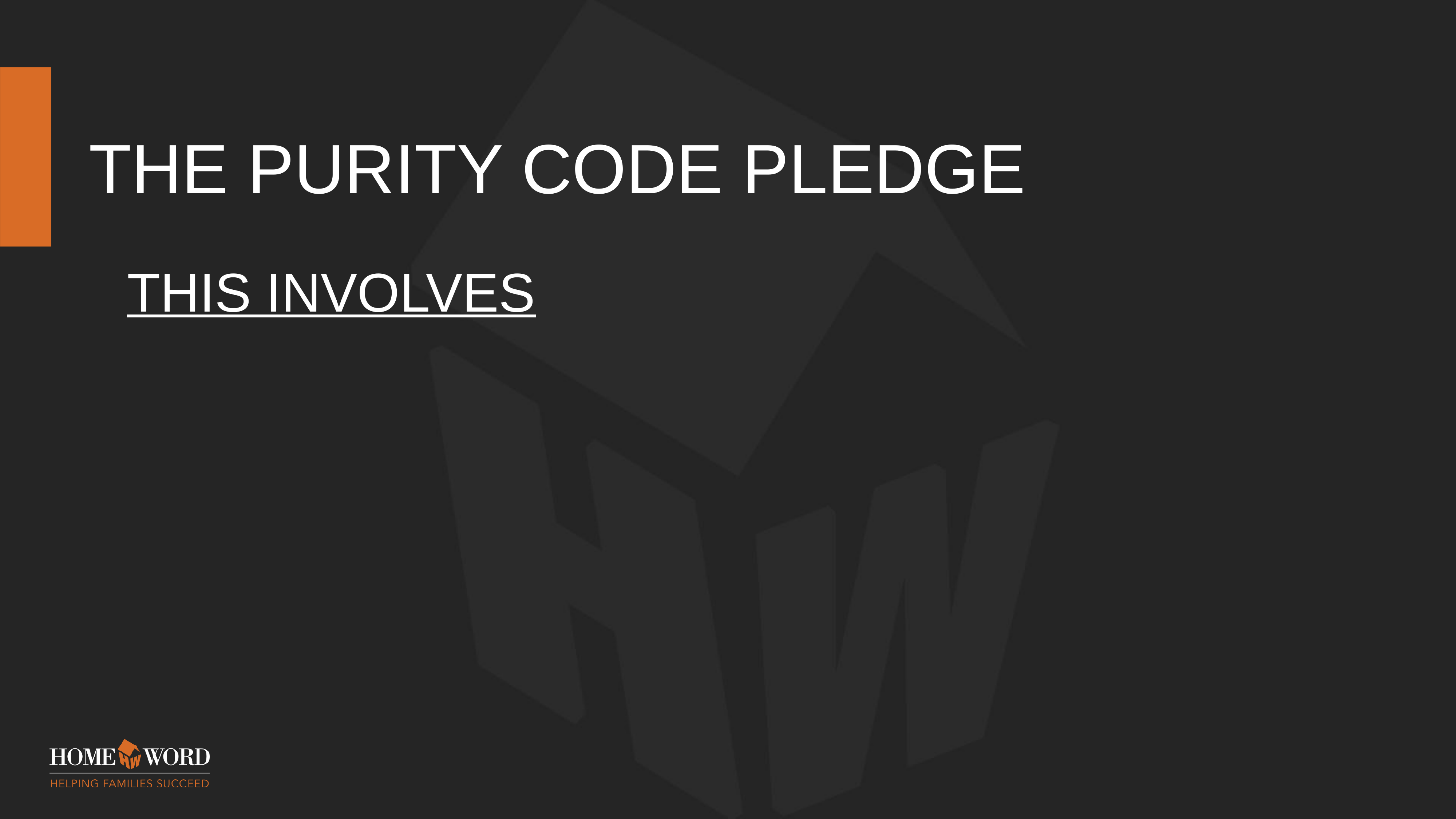

# THE PURITY CODE PLEDGE
THIS INVOLVES